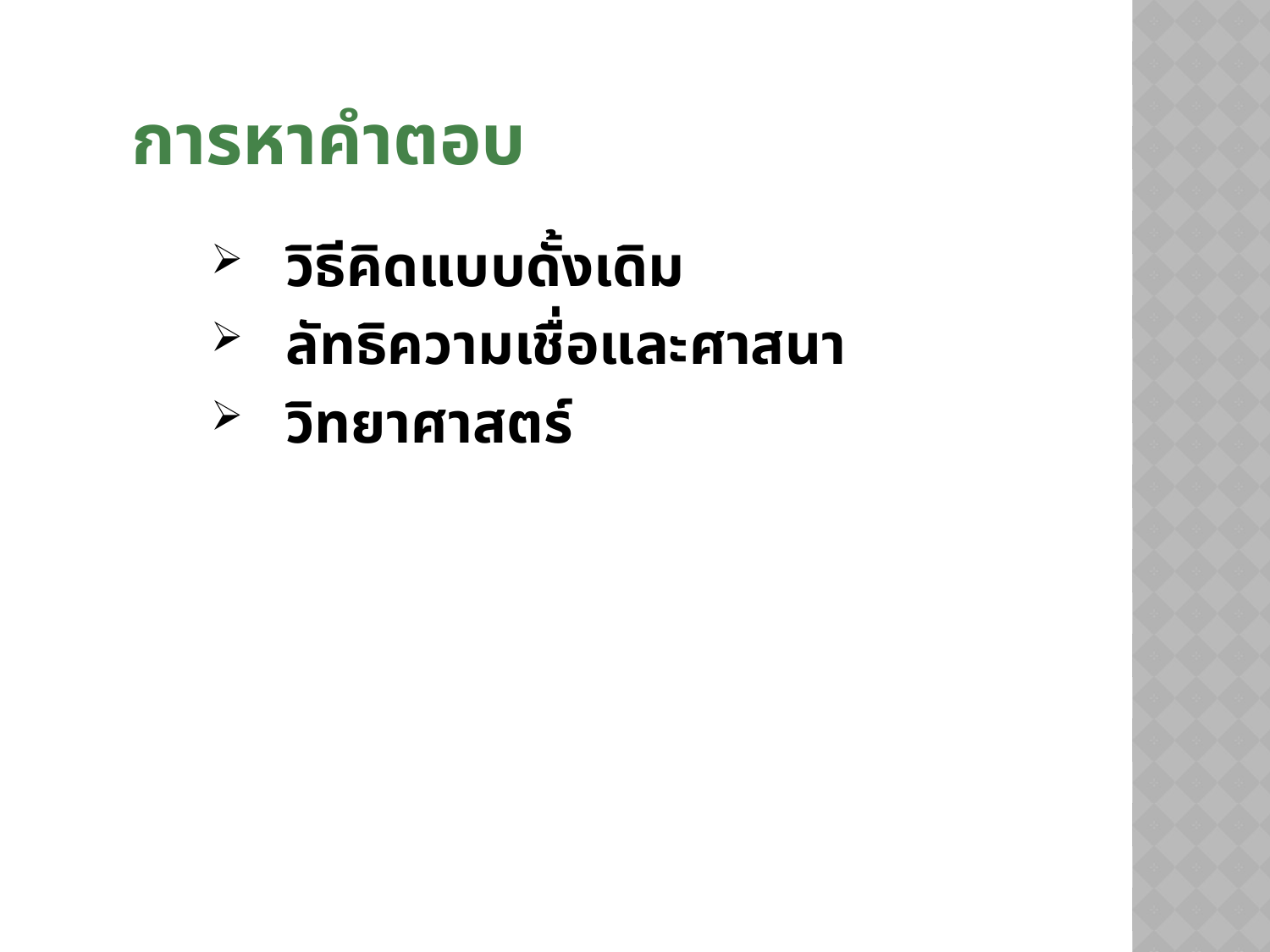

# การหาคำตอบ
วิธีคิดแบบดั้งเดิม
ลัทธิความเชื่อและศาสนา
วิทยาศาสตร์